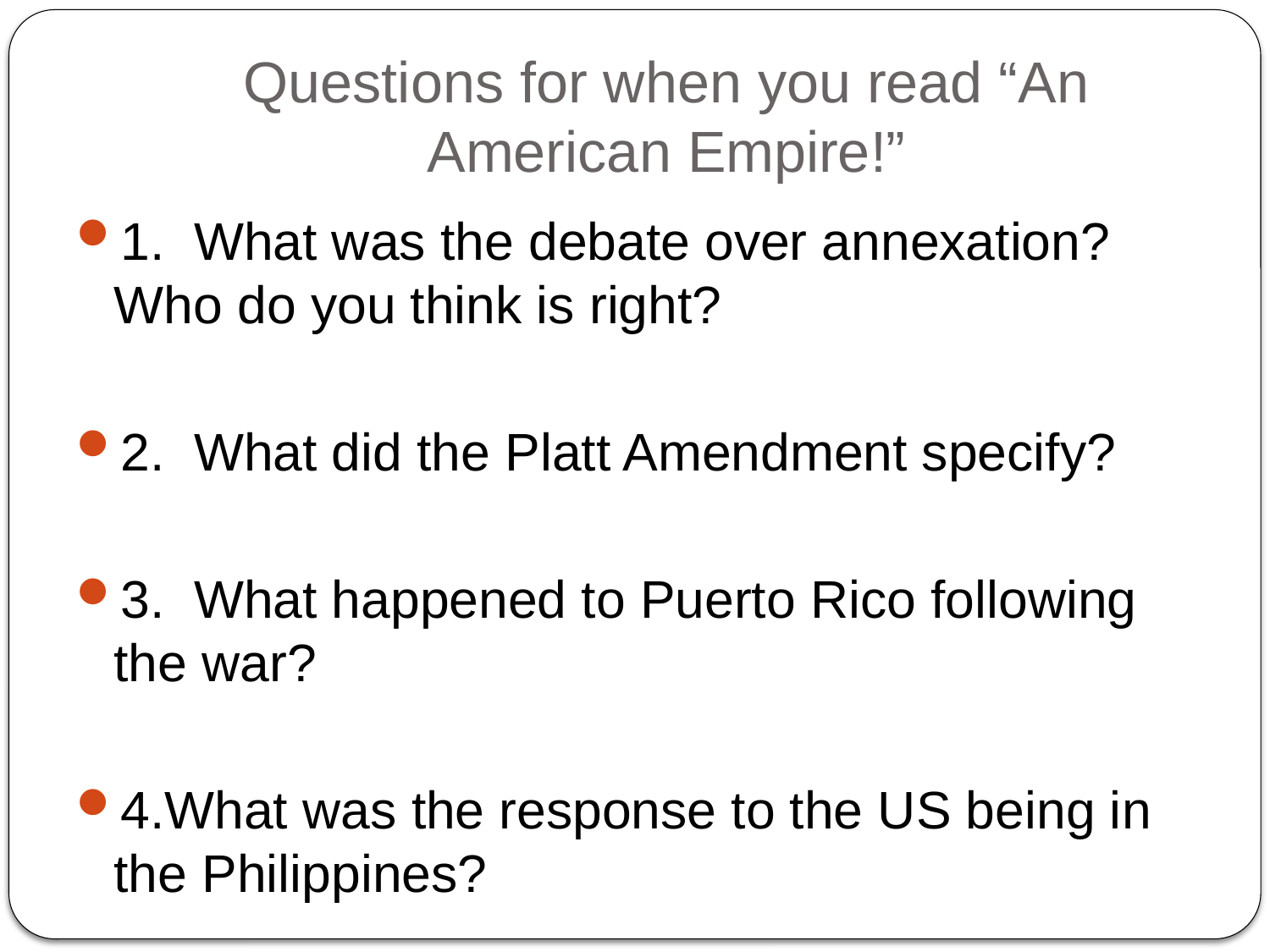

# Questions for when you read “An American Empire!”
1.  What was the debate over annexation?  Who do you think is right?

2.  What did the Platt Amendment specify?

3.  What happened to Puerto Rico following the war?

4.What was the response to the US being in the Philippines?